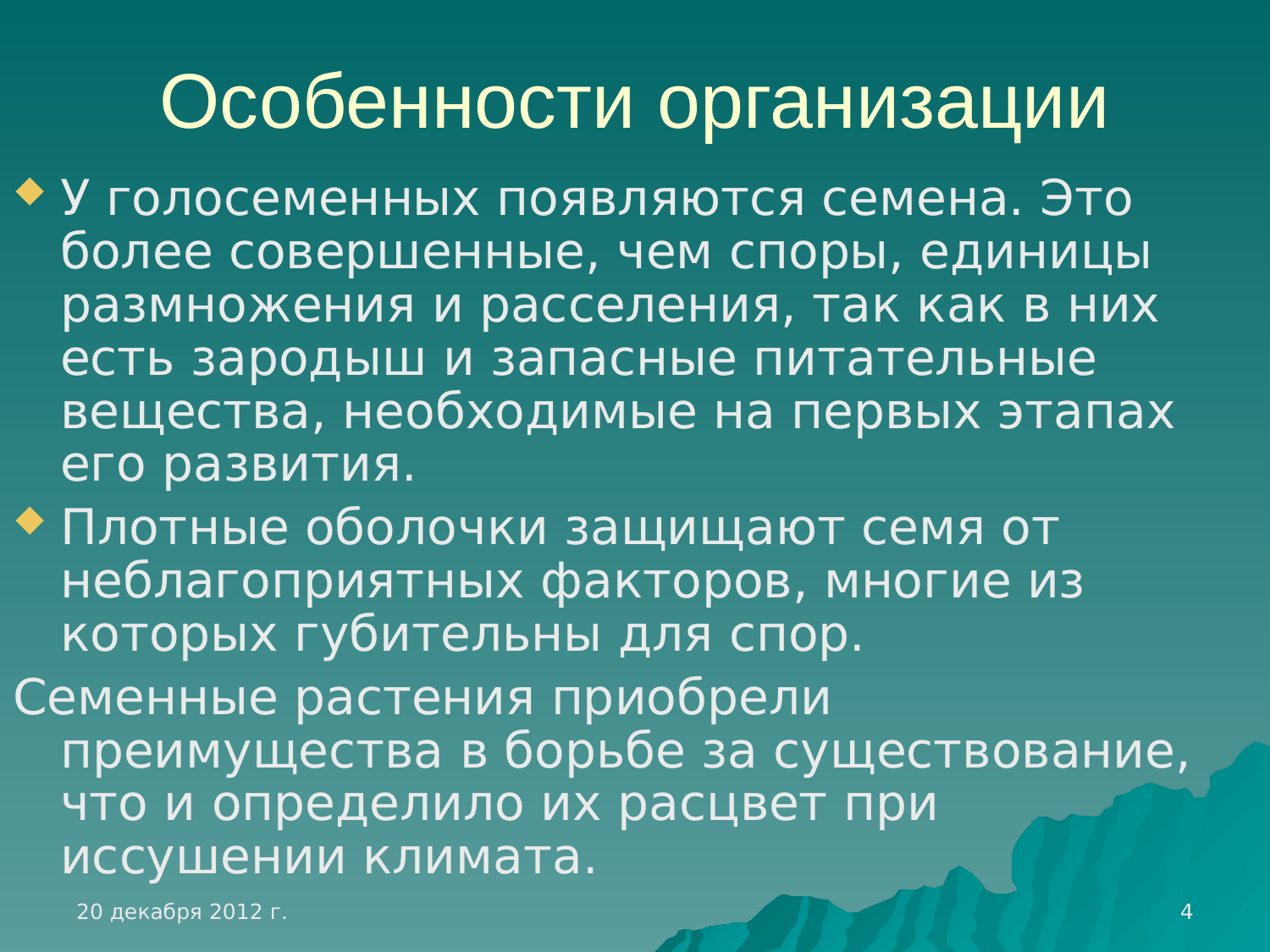

# Особенности организации
У голосеменных появляются семена. Это более совершенные, чем споры, единицы размножения и расселения, так как в них есть зародыш и запасные питательные вещества, необходимые на первых этапах его развития.
Плотные оболочки защищают семя от неблагоприятных факторов, многие из которых губительны для спор.
Семенные растения приобрели преимущества в борьбе за существование, что и определило их расцвет при иссушении климата.
20 декабря 2012 г.
4